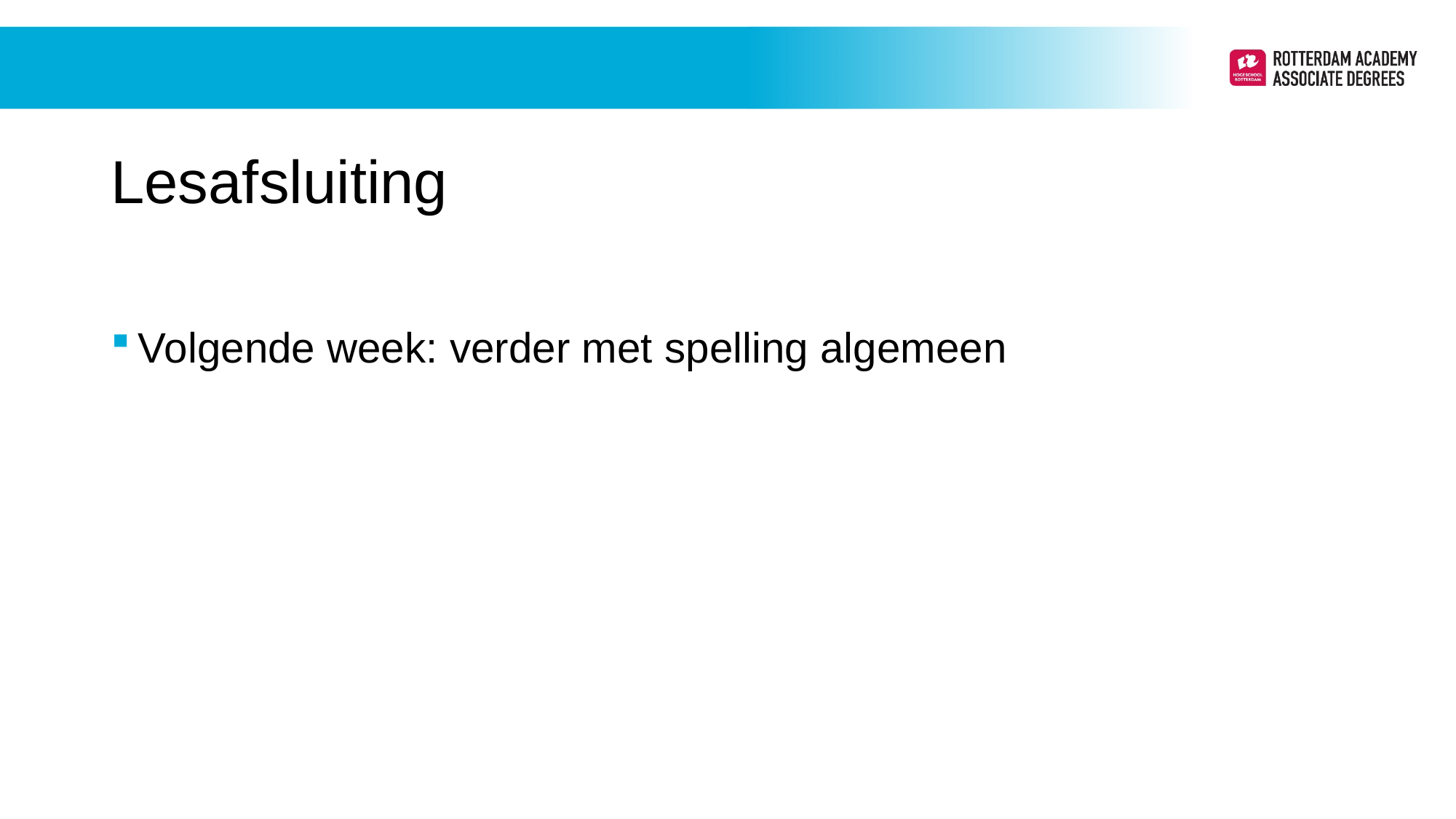

# Lesafsluiting
Volgende week: verder met spelling algemeen